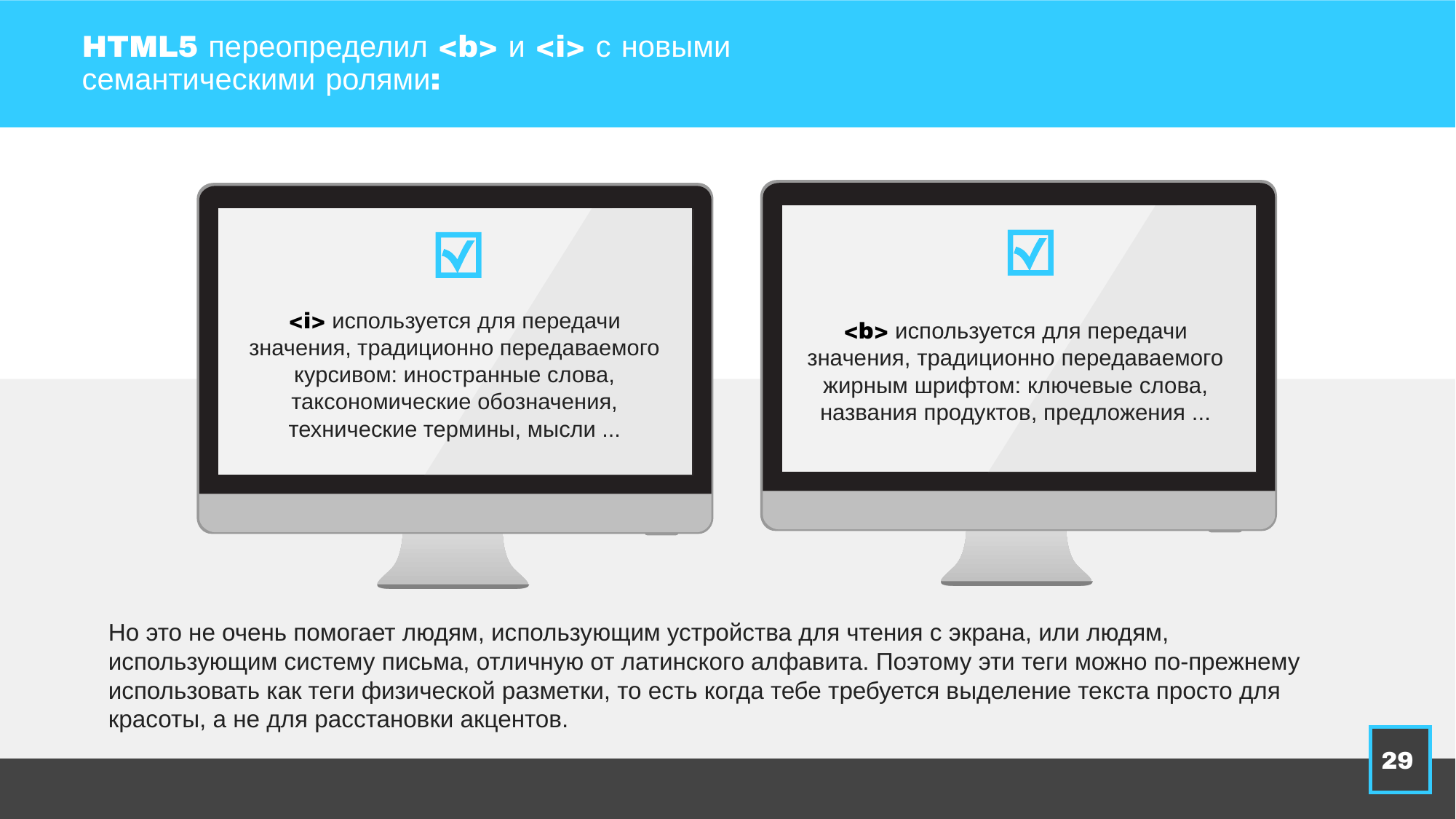

HTML5 переопределил <b> и <i> с новыми семантическими ролями:

<i> используется для передачи значения, традиционно передаваемого курсивом: иностранные слова, таксономические обозначения, технические термины, мысли ...

<b> используется для передачи значения, традиционно передаваемого жирным шрифтом: ключевые слова, названия продуктов, предложения ...

Но это не очень помогает людям, использующим устройства для чтения с экрана, или людям, использующим систему письма, отличную от латинского алфавита. Поэтому эти теги можно по-прежнему использовать как теги физической разметки, то есть когда тебе требуется выделение текста просто для красоты, а не для расстановки акцентов.

29